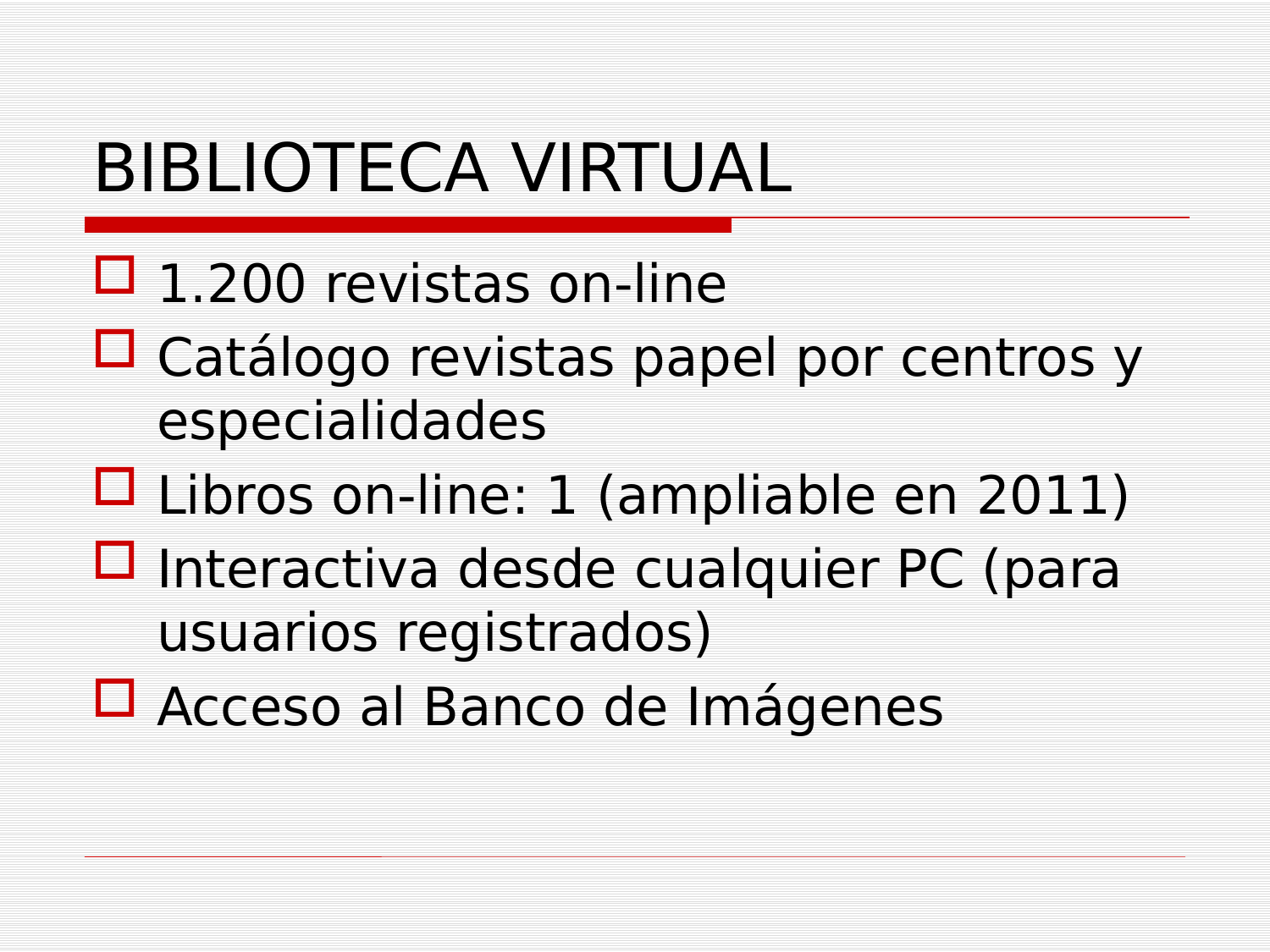

# BIBLIOTECA VIRTUAL
1.200 revistas on-line
Catálogo revistas papel por centros y especialidades
Libros on-line: 1 (ampliable en 2011)
Interactiva desde cualquier PC (para usuarios registrados)
Acceso al Banco de Imágenes